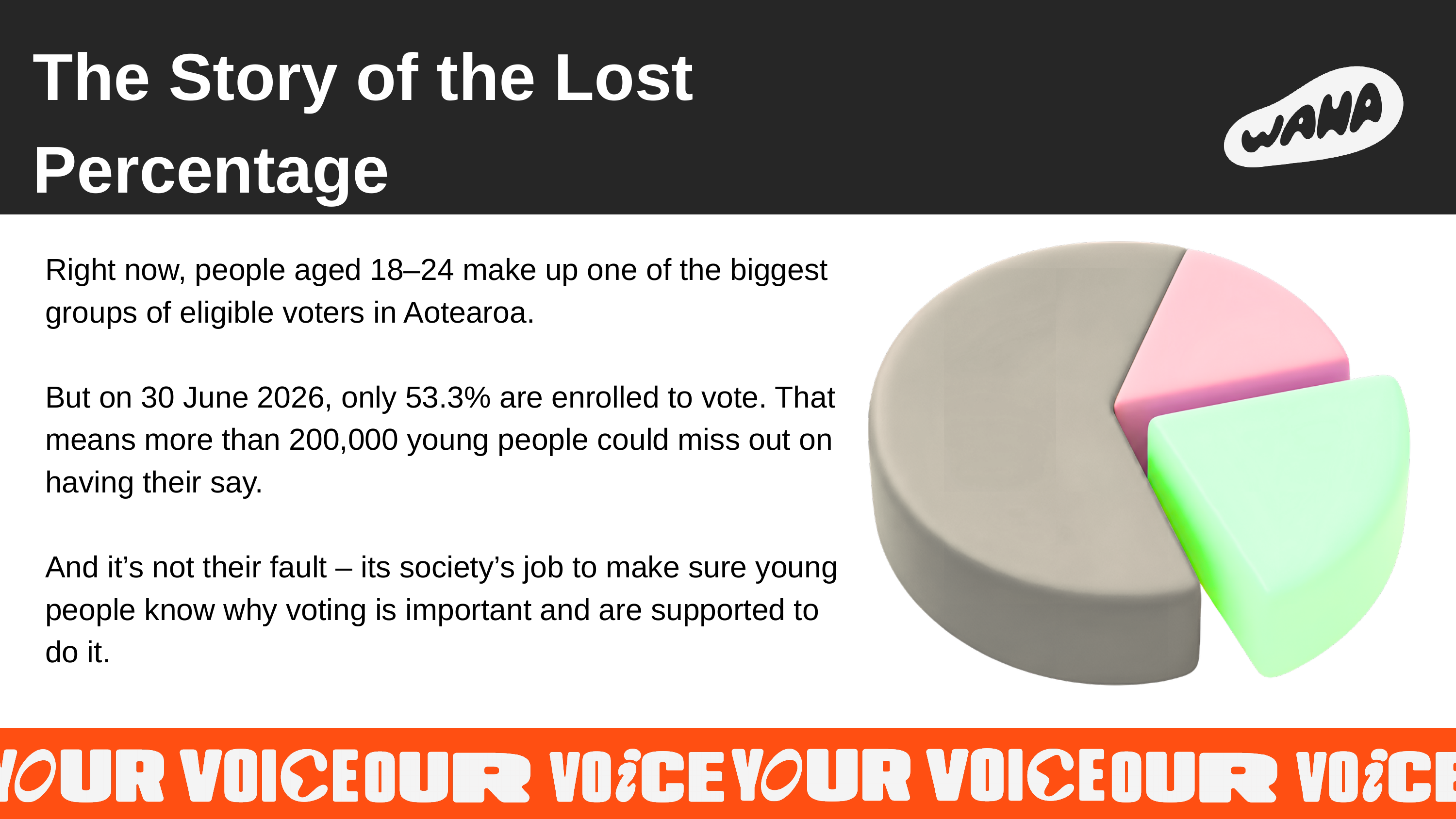

The Story of the Lost Percentage

Right now, people aged 18–24 make up one of the biggest groups of eligible voters in Aotearoa.

But on 30 June 2026, only 53.3% are enrolled to vote. That means more than 200,000 young people could miss out on having their say.

And it’s not their fault – its society’s job to make sure young people know why voting is important and are supported to do it.